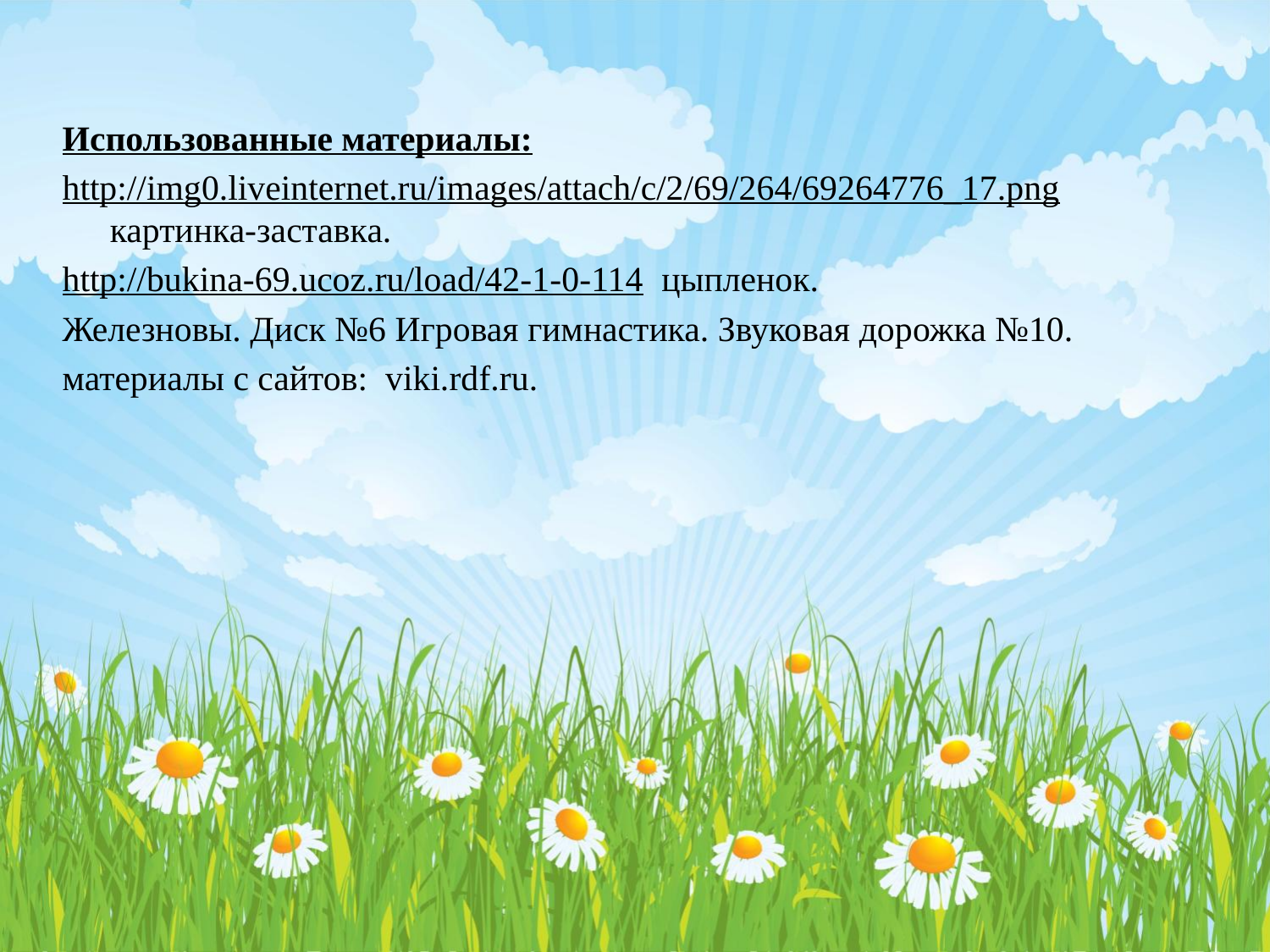

Использованные материалы:
http://img0.liveinternet.ru/images/attach/c/2/69/264/69264776_17.png       картинка-заставка.
http://bukina-69.ucoz.ru/load/42-1-0-114  цыпленок.
Железновы. Диск №6 Игровая гимнастика. Звуковая дорожка №10.
материалы с сайтов:  viki.rdf.ru.